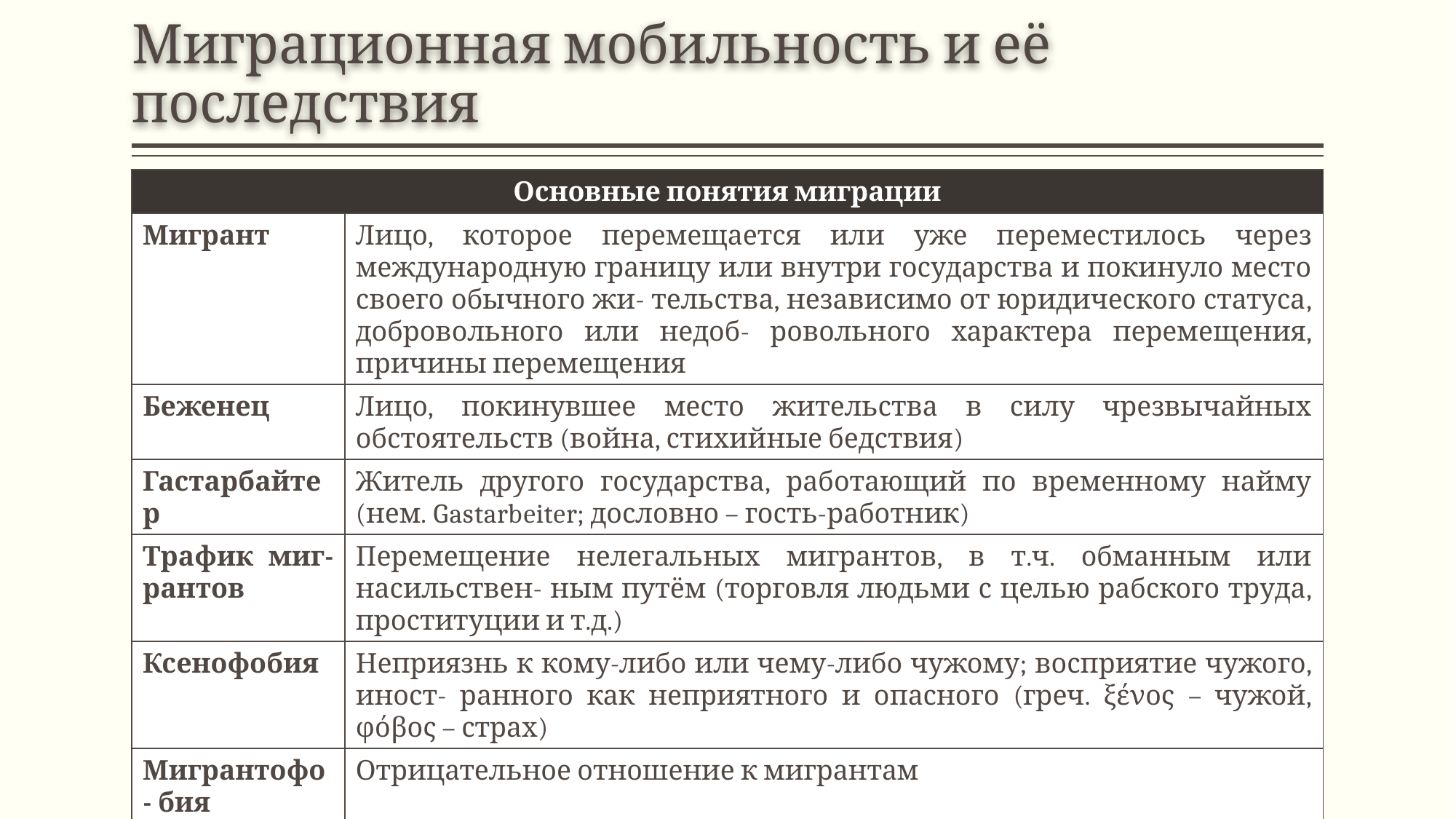

# Миграционная мобильность и её последствия
| Основные понятия миграции |  |
| --- | --- |
| Мигрант | Лицо, которое перемещается или уже переместилось через международную границу или внутри государства и покинуло место своего обычного жи- тельства, независимо от юридического статуса, добровольного или недоб- ровольного характера перемещения, причины перемещения |
| Беженец | Лицо, покинувшее место жительства в силу чрезвычайных обстоятельств (война, стихийные бедствия) |
| Гастарбайтер | Житель другого государства, работающий по временному найму (нем. Gastarbeiter; дословно – гость-работник) |
| Трафик миг- рантов | Перемещение нелегальных мигрантов, в т.ч. обманным или насильствен- ным путём (торговля людьми с целью рабского труда, проституции и т.д.) |
| Ксенофобия | Неприязнь к кому-либо или чему-либо чужому; восприятие чужого, иност- ранного как неприятного и опасного (греч. ξένος – чужой, φόβος – страх) |
| Мигрантофо- бия | Отрицательное отношение к мигрантам |
| Репатриация | Возвращение на родину |